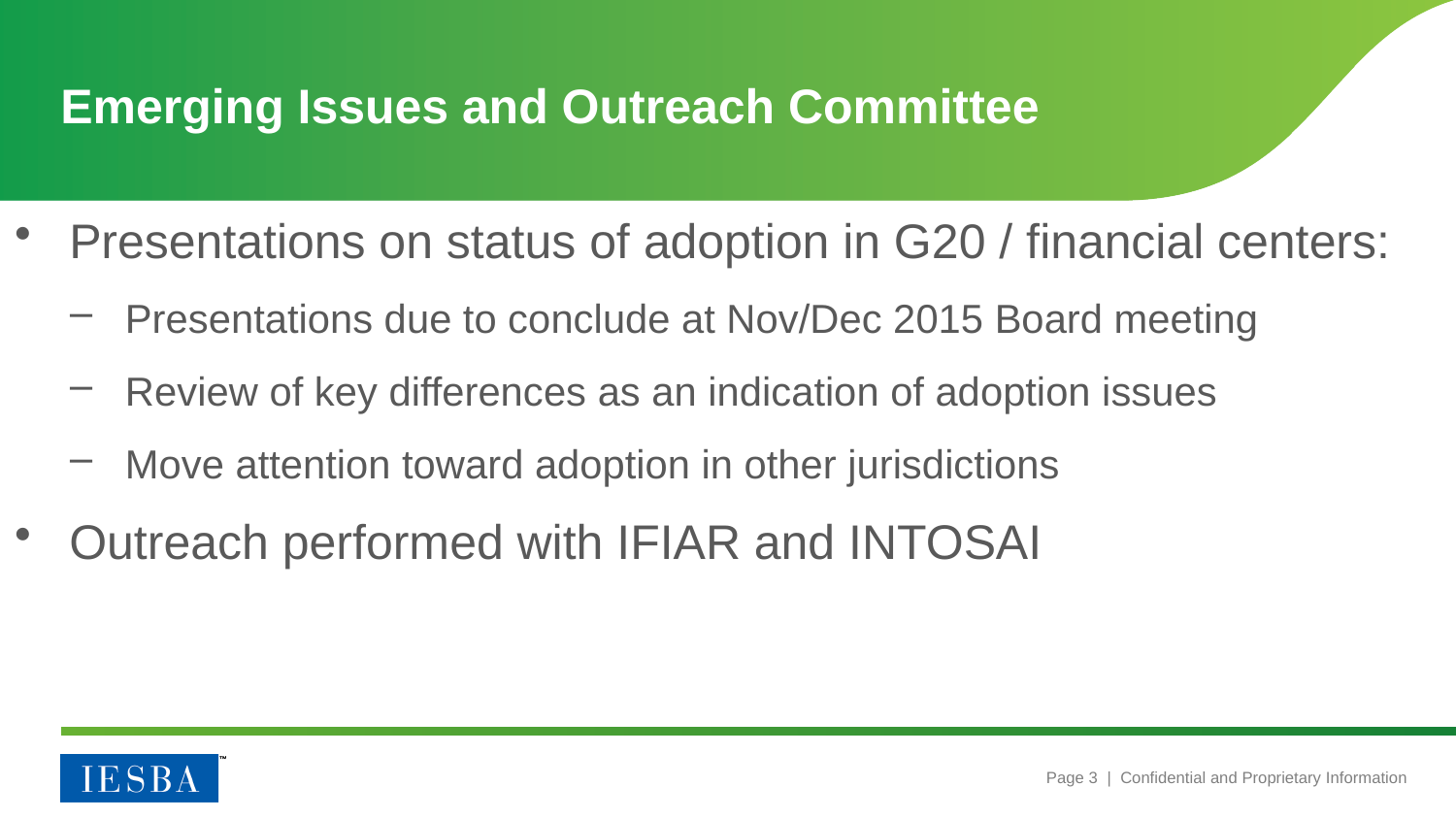

# Emerging Issues and Outreach Committee
Presentations on status of adoption in G20 / financial centers:
Presentations due to conclude at Nov/Dec 2015 Board meeting
Review of key differences as an indication of adoption issues
Move attention toward adoption in other jurisdictions
Outreach performed with IFIAR and INTOSAI